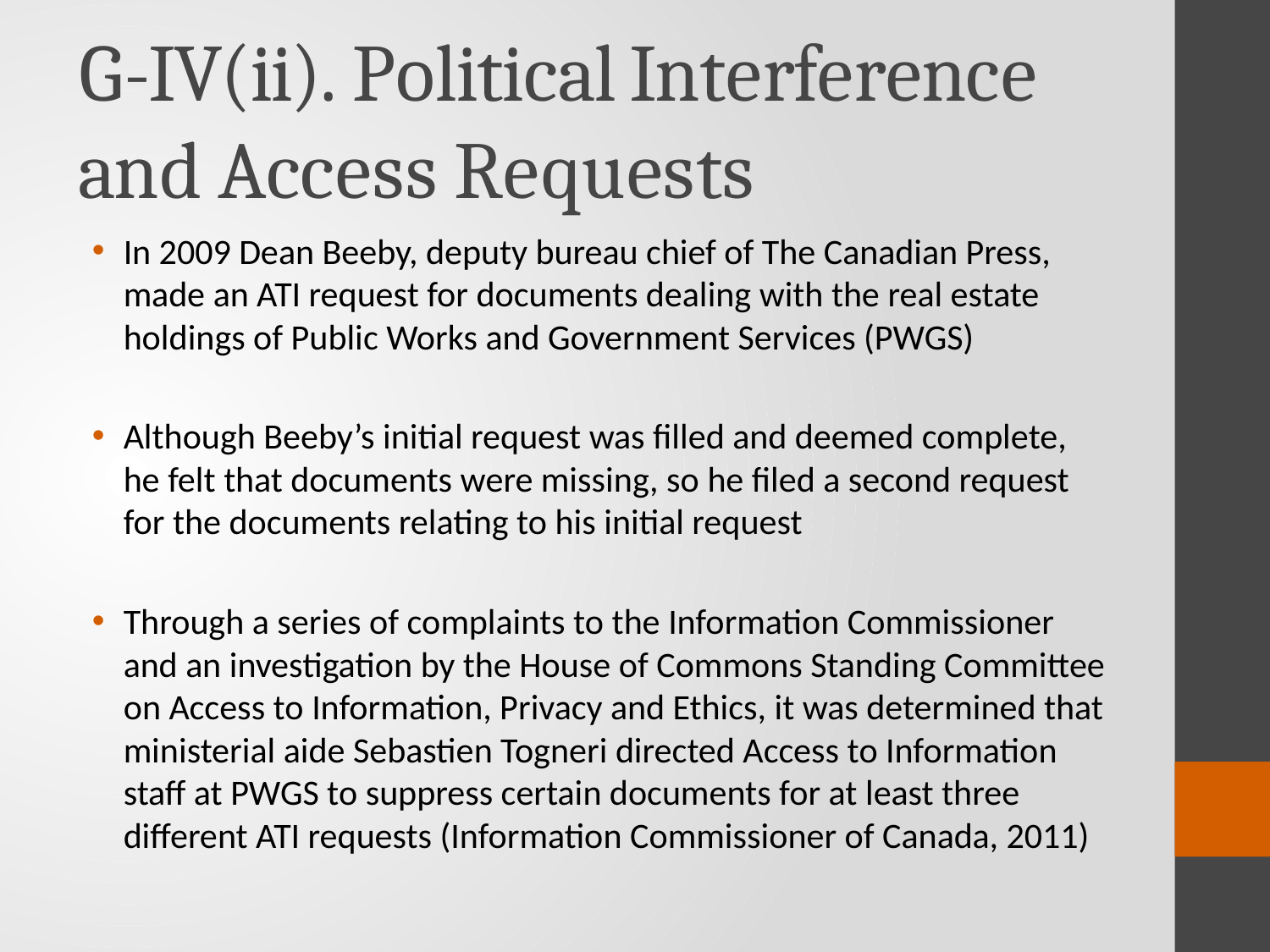

# G-IV(ii). Political Interference and Access Requests
In 2009 Dean Beeby, deputy bureau chief of The Canadian Press, made an ATI request for documents dealing with the real estate holdings of Public Works and Government Services (PWGS)

Although Beeby’s initial request was filled and deemed complete, he felt that documents were missing, so he filed a second request for the documents relating to his initial request

Through a series of complaints to the Information Commissioner and an investigation by the House of Commons Standing Committee on Access to Information, Privacy and Ethics, it was determined that ministerial aide Sebastien Togneri directed Access to Information staff at PWGS to suppress certain documents for at least three different ATI requests (Information Commissioner of Canada, 2011)